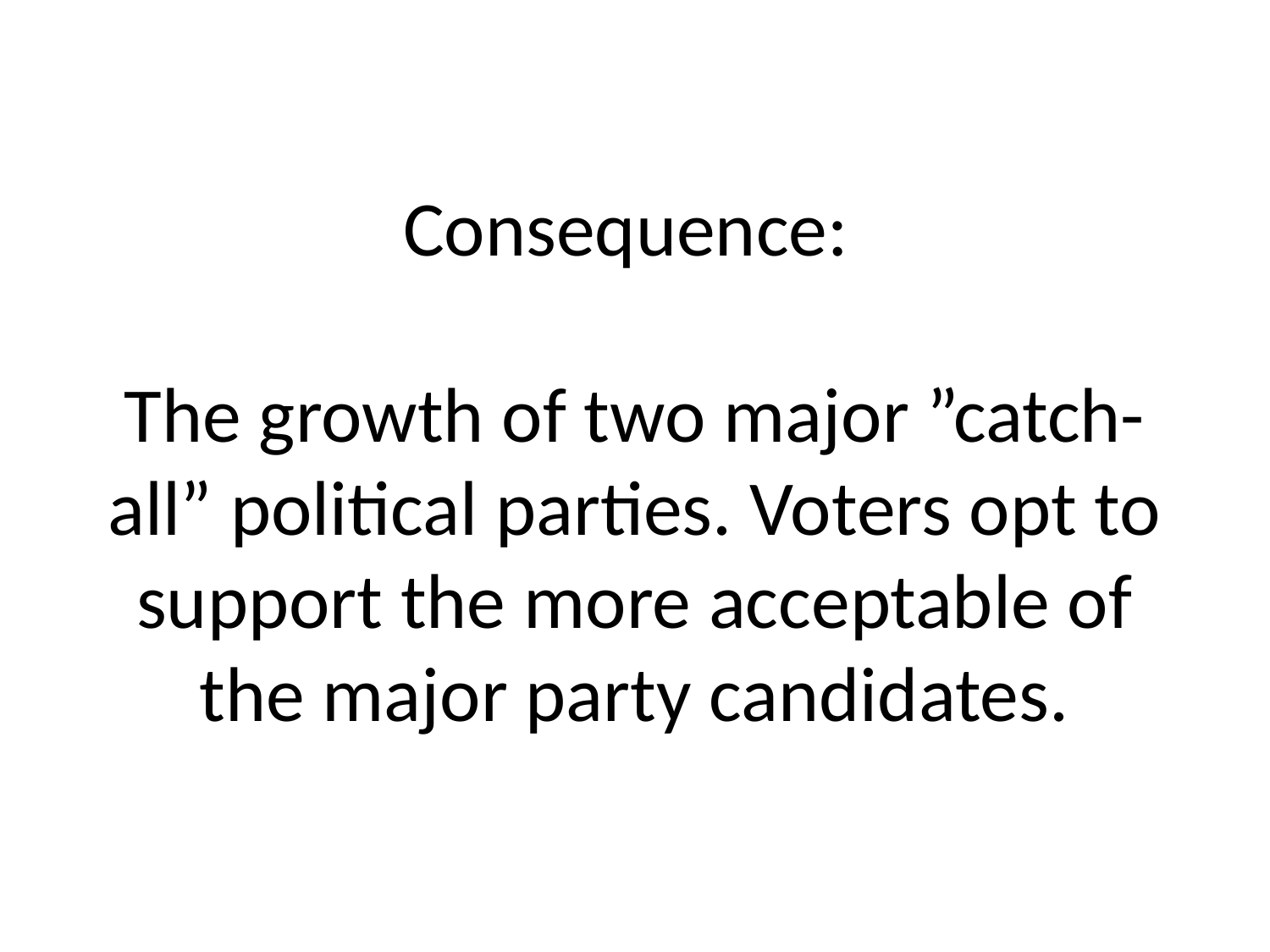

# Consequence: The growth of two major ”catch-all” political parties. Voters opt to support the more acceptable of the major party candidates.